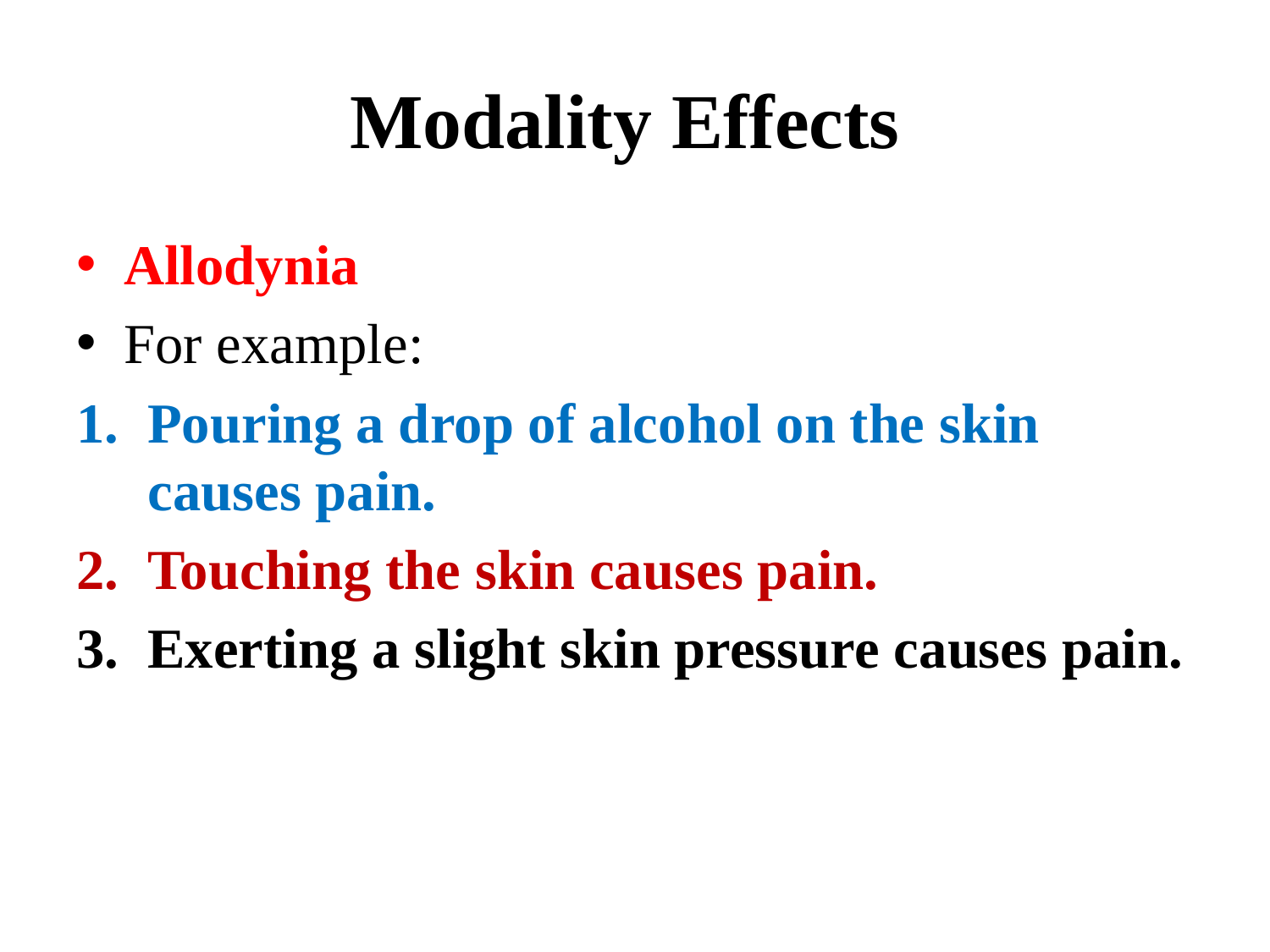

# Modality Effects
Allodynia
For example:
Pouring a drop of alcohol on the skin causes pain.
Touching the skin causes pain.
Exerting a slight skin pressure causes pain.